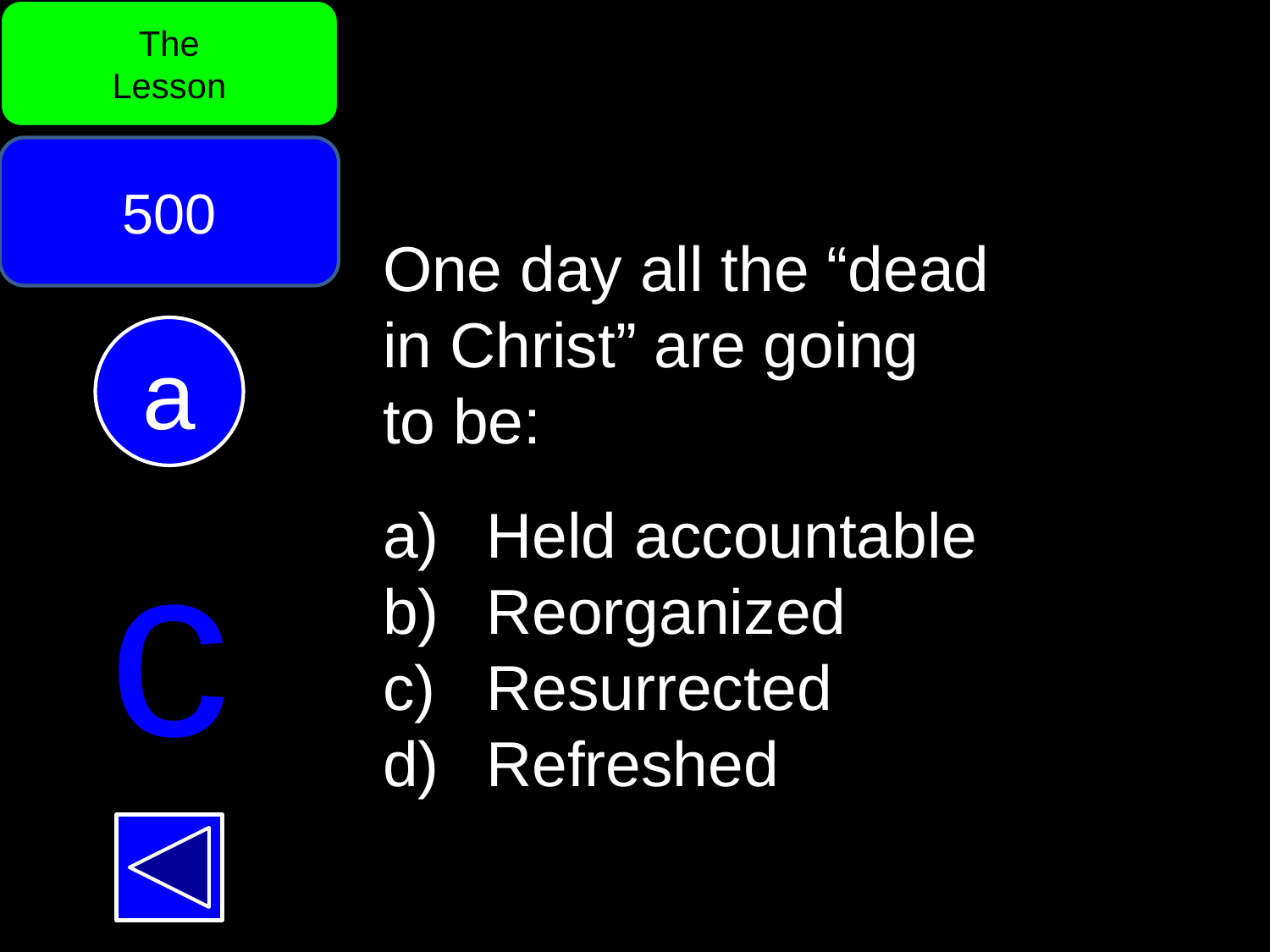

The
Lesson
500
One day all the “dead
in Christ” are going
to be:

Held accountable
Reorganized
Resurrected
Refreshed
a
c